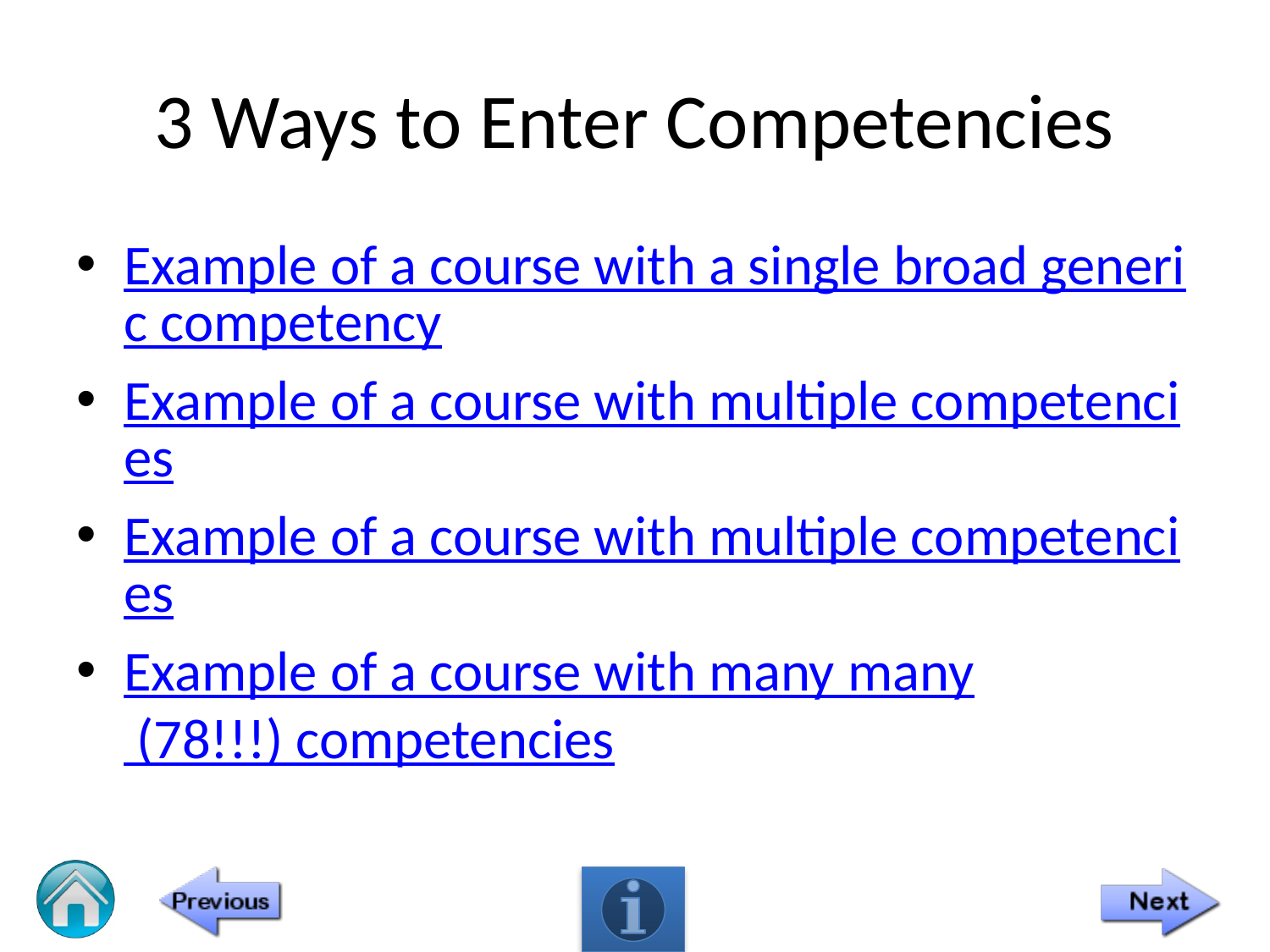

# 3 Ways to Enter Competencies
Example of a course with a single broad generic competency
Example of a course with multiple competencies
Example of a course with multiple competencies
Example of a course with many many (78!!!) competencies